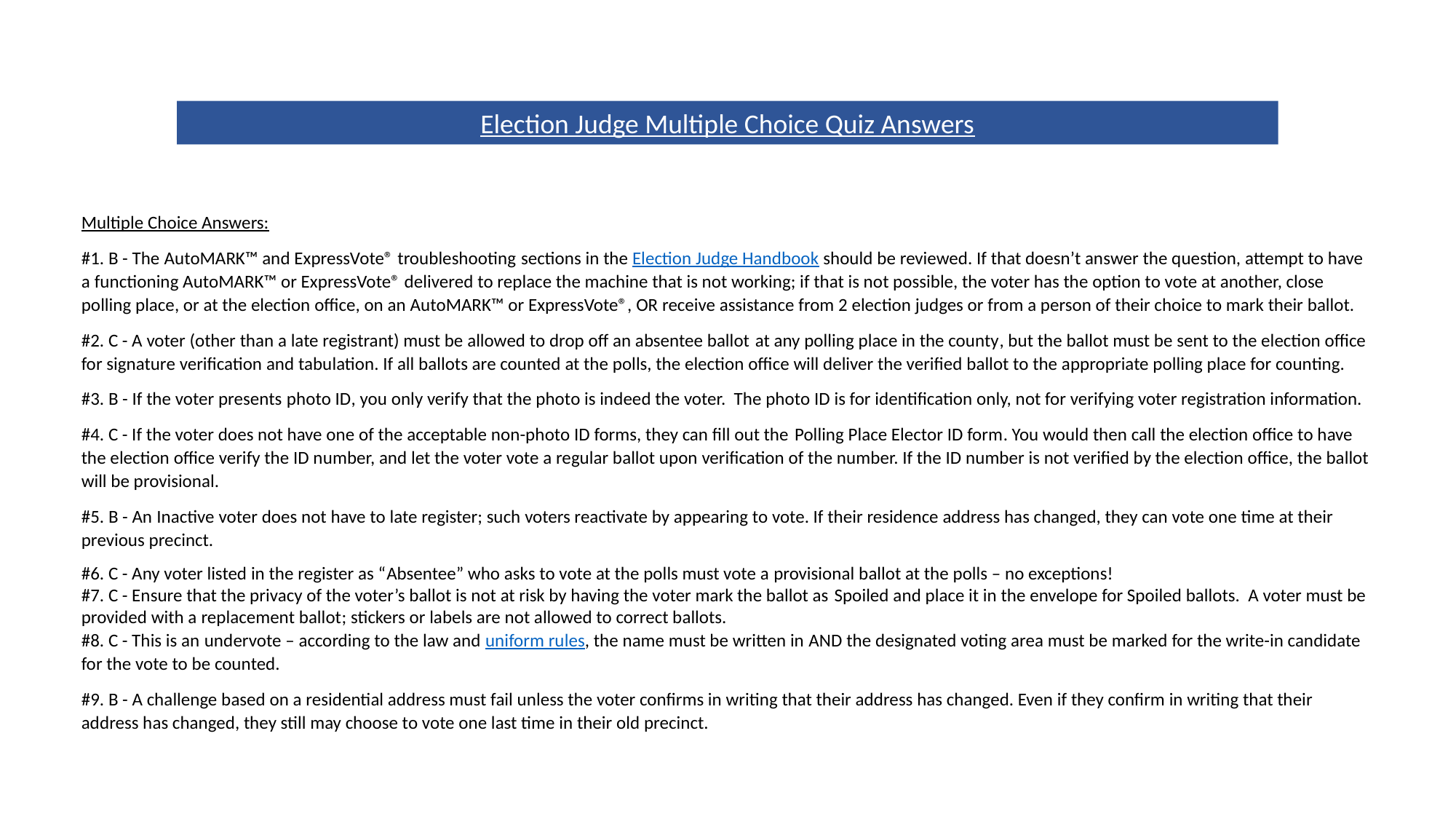

Election Judge Multiple Choice Quiz Answers
Multiple Choice Answers:
#1. B - The AutoMARK™ and ExpressVote® troubleshooting sections in the Election Judge Handbook should be reviewed. If that doesn’t answer the question, attempt to have a functioning AutoMARK™ or ExpressVote® delivered to replace the machine that is not working; if that is not possible, the voter has the option to vote at another, close polling place, or at the election office, on an AutoMARK™ or ExpressVote®, OR receive assistance from 2 election judges or from a person of their choice to mark their ballot.
#2. C - A voter (other than a late registrant) must be allowed to drop off an absentee ballot at any polling place in the county, but the ballot must be sent to the election office for signature verification and tabulation. If all ballots are counted at the polls, the election office will deliver the verified ballot to the appropriate polling place for counting.
#3. B - If the voter presents photo ID, you only verify that the photo is indeed the voter.  The photo ID is for identification only, not for verifying voter registration information.
#4. C - If the voter does not have one of the acceptable non-photo ID forms, they can fill out the Polling Place Elector ID form. You would then call the election office to have the election office verify the ID number, and let the voter vote a regular ballot upon verification of the number. If the ID number is not verified by the election office, the ballot will be provisional.
#5. B - An Inactive voter does not have to late register; such voters reactivate by appearing to vote. If their residence address has changed, they can vote one time at their previous precinct.
#6. C - Any voter listed in the register as “Absentee” who asks to vote at the polls must vote a provisional ballot at the polls – no exceptions!
#7. C - Ensure that the privacy of the voter’s ballot is not at risk by having the voter mark the ballot as Spoiled and place it in the envelope for Spoiled ballots.  A voter must be provided with a replacement ballot; stickers or labels are not allowed to correct ballots.
#8. C - This is an undervote – according to the law and uniform rules, the name must be written in AND the designated voting area must be marked for the write-in candidate for the vote to be counted.
#9. B - A challenge based on a residential address must fail unless the voter confirms in writing that their address has changed. Even if they confirm in writing that their address has changed, they still may choose to vote one last time in their old precinct.